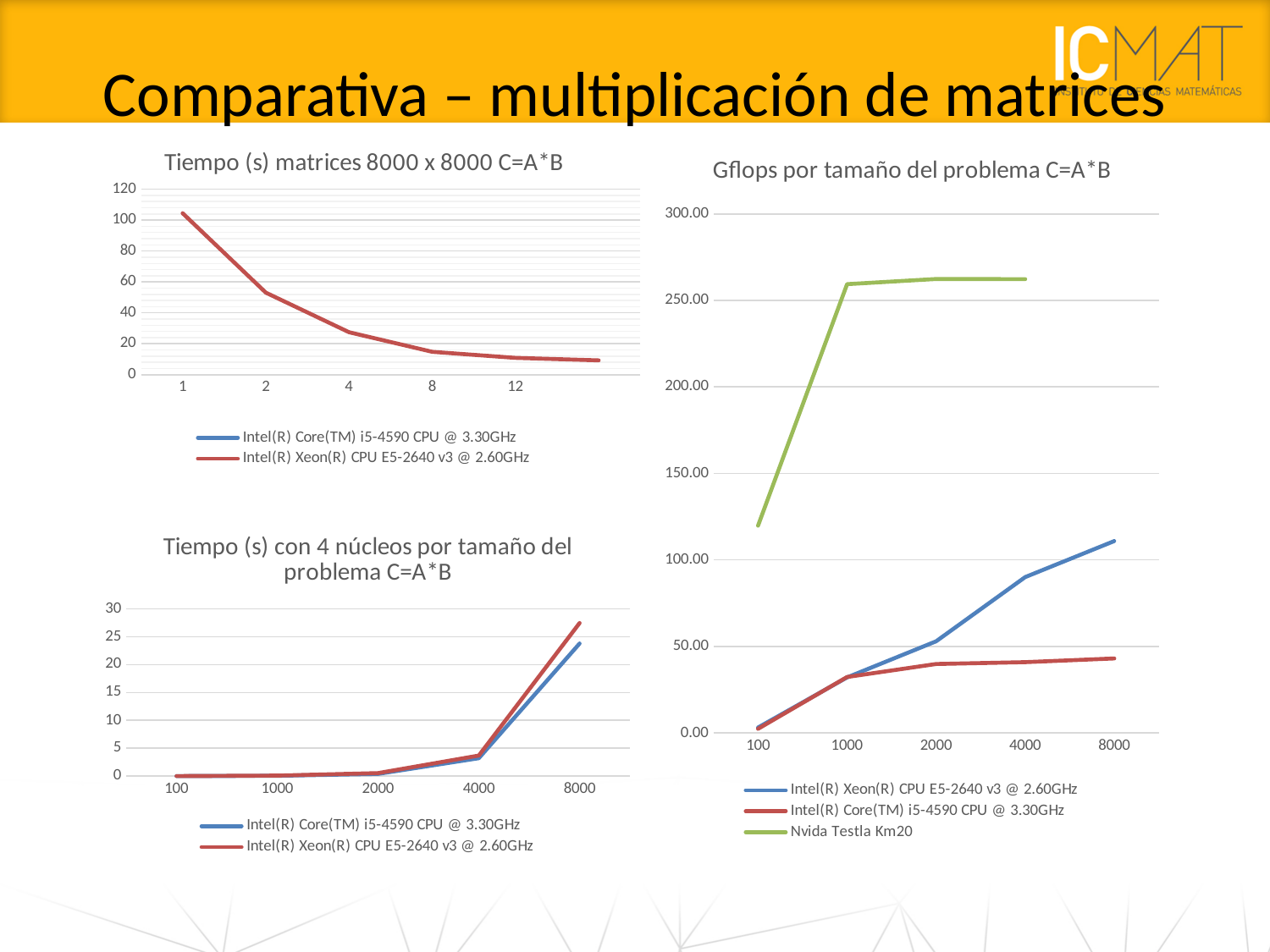

# Comparativa – multiplicación de matrices

### Chart: Tiempo (s) matrices 8000 x 8000 C=A*B

| Category | Intel(R) Core(TM) i5-4590 CPU @ 3.30GHz | Intel(R) Xeon(R) CPU E5-2640 v3 @ 2.60GHz |
|---|---|---|
| 1 | 73.0965 | 104.454 |
| 2 | 37.2613 | 53.0869 |
| 4 | 23.7801 | 27.4506 |
| 8 | 25.2792 | 14.77 |
| 12 | 25.1673 | 10.8624 |

[unsupported chart]

### Chart: Tiempo (s) con 4 núcleos por tamaño del problema C=A*B

| Category | Intel(R) Core(TM) i5-4590 CPU @ 3.30GHz | Intel(R) Xeon(R) CPU E5-2640 v3 @ 2.60GHz |
|---|---|---|
| 100 | 0.000834009 | 0.000663795 |
| 1000 | 0.0617538 | 0.0900605 |
| 2000 | 0.401154 | 0.543661 |
| 4000 | 3.21035 | 3.6834 |
| 8000 | 23.7801 | 27.4506 |